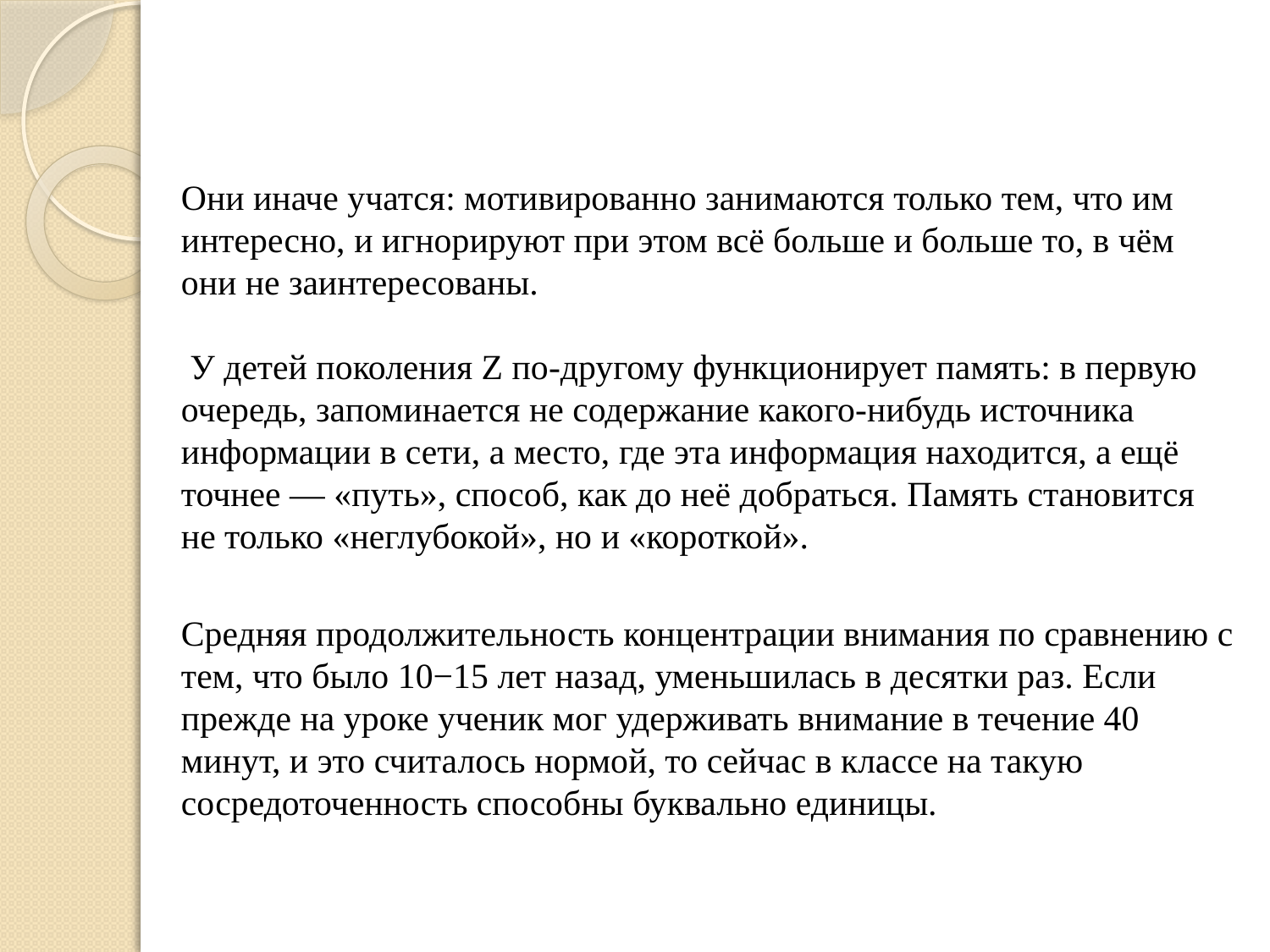

Они иначе учатся: мотивированно занимаются только тем, что им
интересно, и игнорируют при этом всё больше и больше то, в чём они не заинтересованы.

 У детей поколения Z по-другому функционирует память: в первую
очередь, запоминается не содержание какого-нибудь источника информации в сети, а место, где эта информация находится, а ещё точнее — «путь», способ, как до неё добраться. Память становится не только «неглубокой», но и «короткой».
Средняя продолжительность концентрации внимания по сравнению с тем, что было 10−15 лет назад, уменьшилась в десятки раз. Если прежде на уроке ученик мог удерживать внимание в течение 40 минут, и это считалось нормой, то сейчас в классе на такую сосредоточенность способны буквально единицы.